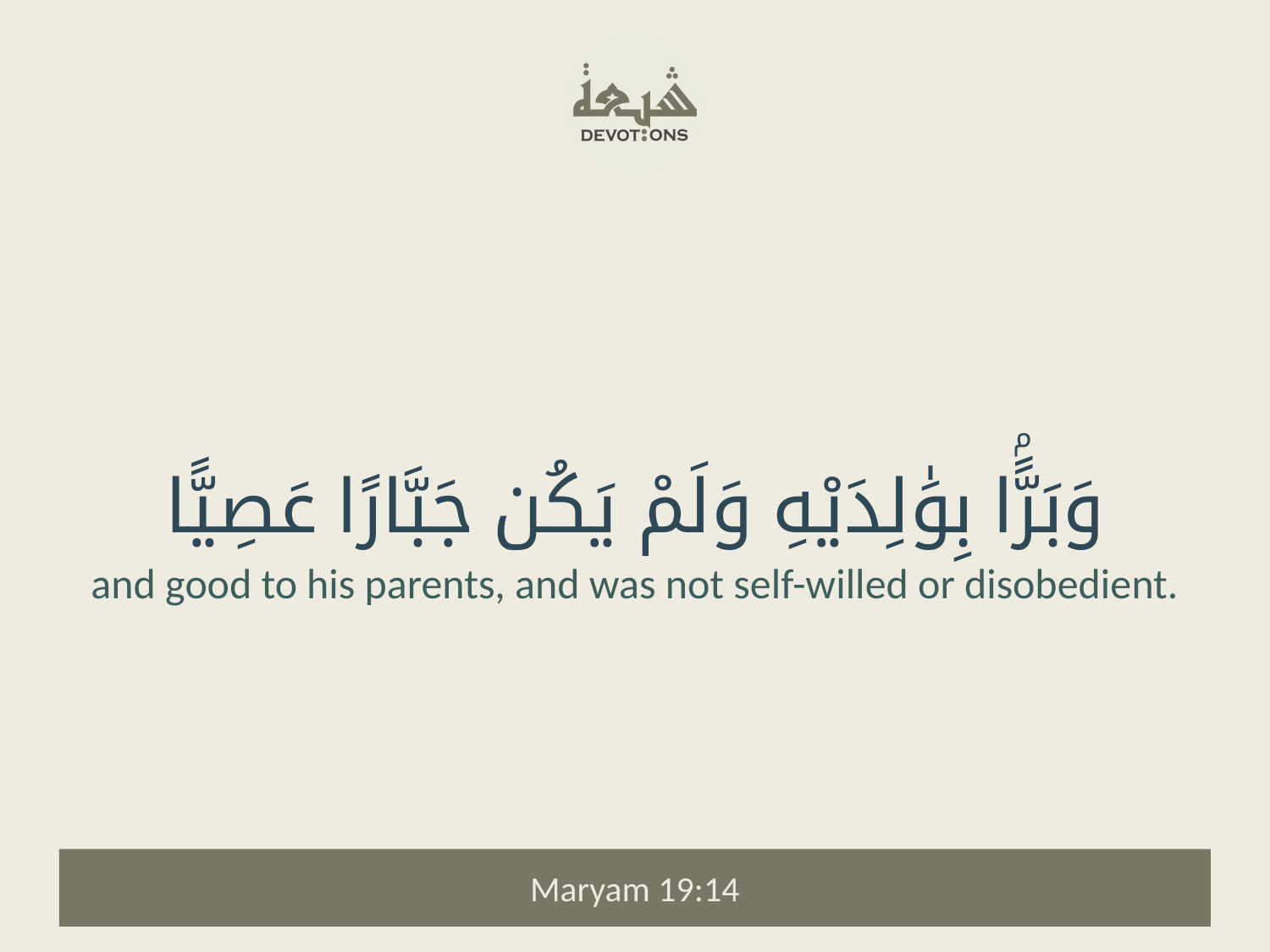

وَبَرًّۢا بِوَٰلِدَيْهِ وَلَمْ يَكُن جَبَّارًا عَصِيًّا
and good to his parents, and was not self-willed or disobedient.
Maryam 19:14